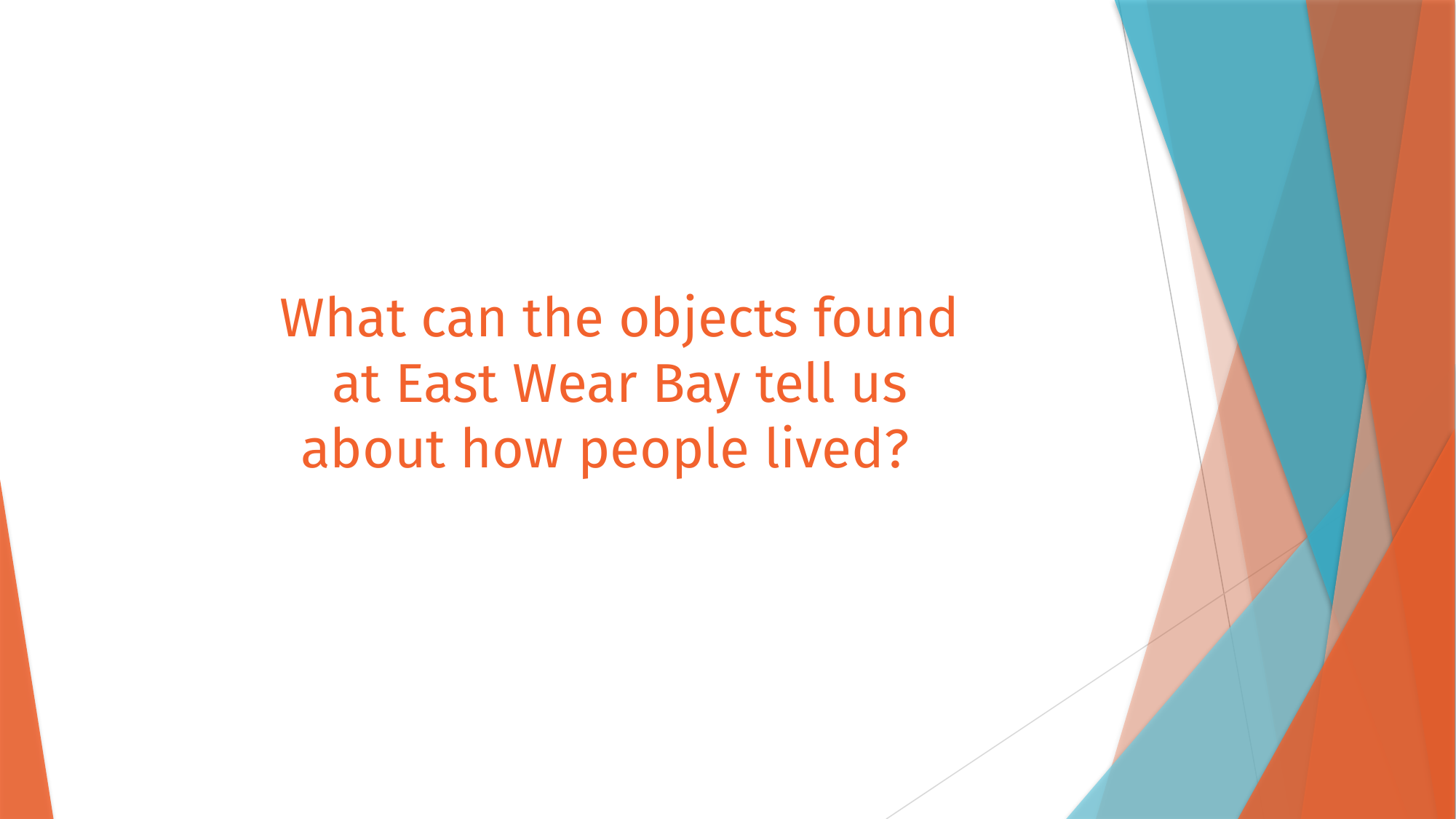

What can the objects found at East Wear Bay tell us about how people lived?